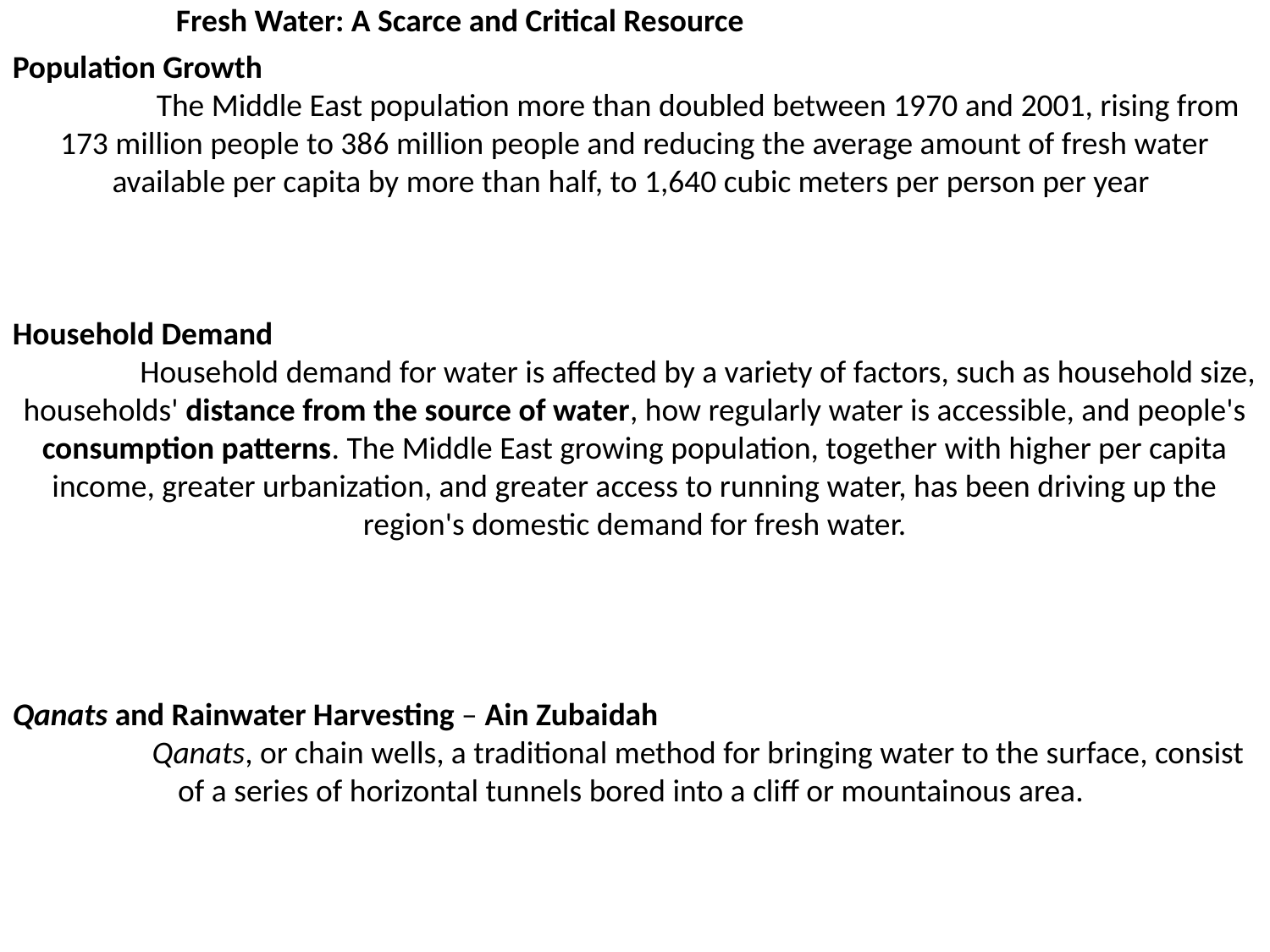

Fresh Water: A Scarce and Critical Resource

Population Growth
	The Middle East population more than doubled between 1970 and 2001, rising from 173 million people to 386 million people and reducing the average amount of fresh water available per capita by more than half, to 1,640 cubic meters per person per year
Household Demand
	Household demand for water is affected by a variety of factors, such as household size, households' distance from the source of water, how regularly water is accessible, and people's consumption patterns. The Middle East growing population, together with higher per capita income, greater urbanization, and greater access to running water, has been driving up the region's domestic demand for fresh water.

Qanats and Rainwater Harvesting – Ain Zubaidah
	Qanats, or chain wells, a traditional method for bringing water to the surface, consist of a series of horizontal tunnels bored into a cliff or mountainous area.